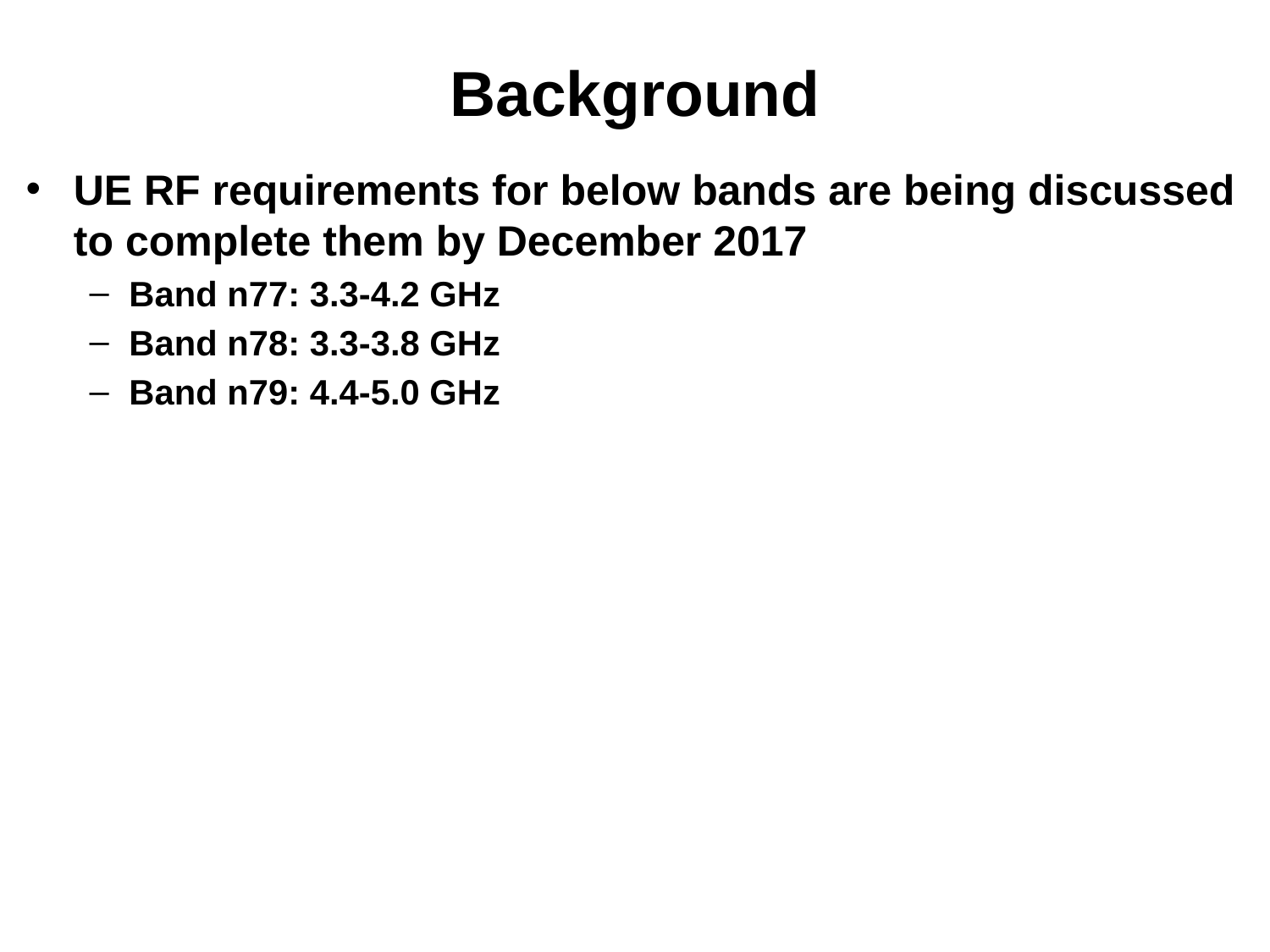

# Background
UE RF requirements for below bands are being discussed to complete them by December 2017
Band n77: 3.3-4.2 GHz
Band n78: 3.3-3.8 GHz
Band n79: 4.4-5.0 GHz